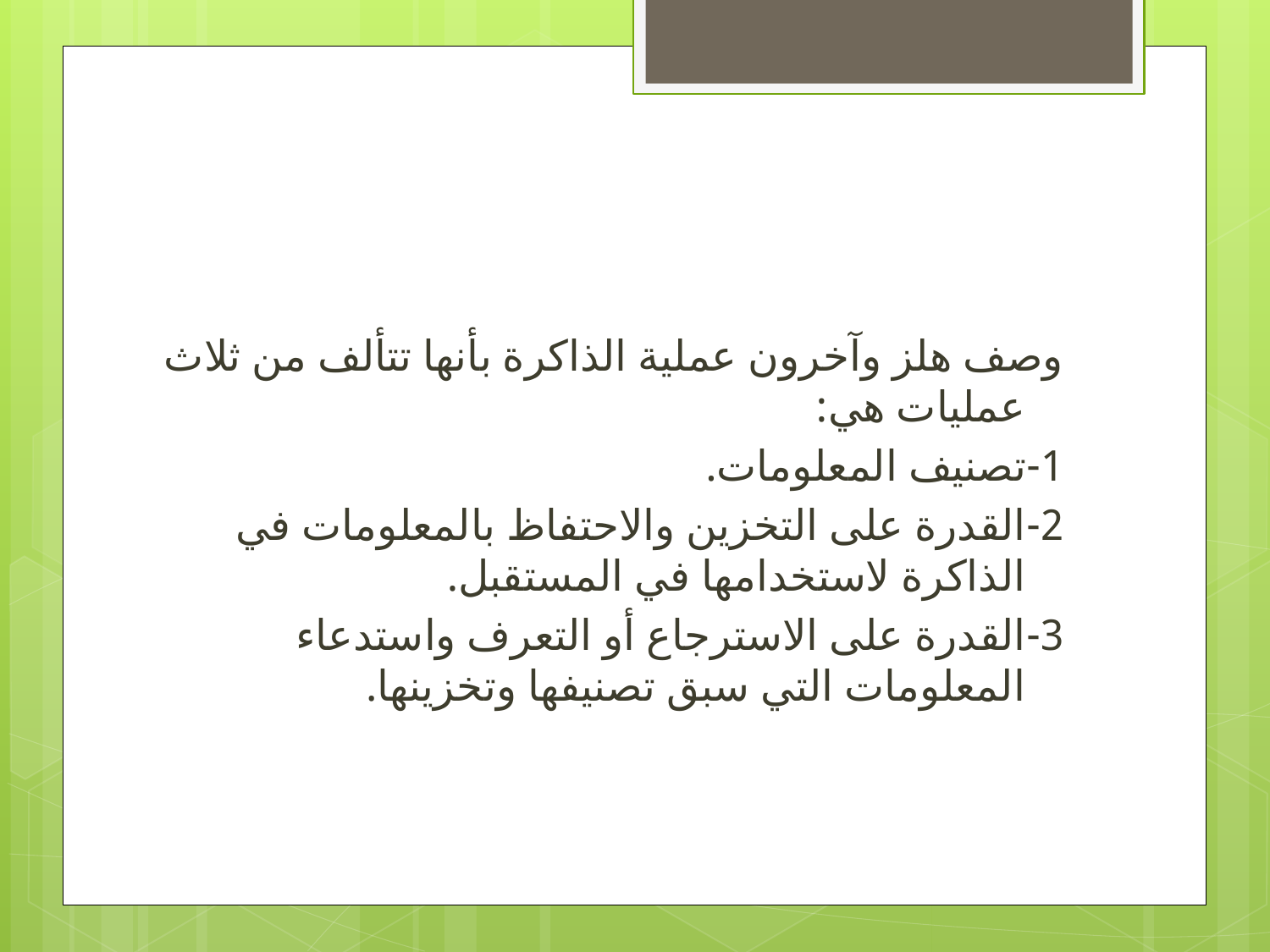

#
وصف هلز وآخرون عملية الذاكرة بأنها تتألف من ثلاث عمليات هي:
1-تصنيف المعلومات.
2-القدرة على التخزين والاحتفاظ بالمعلومات في الذاكرة لاستخدامها في المستقبل.
3-القدرة على الاسترجاع أو التعرف واستدعاء المعلومات التي سبق تصنيفها وتخزينها.